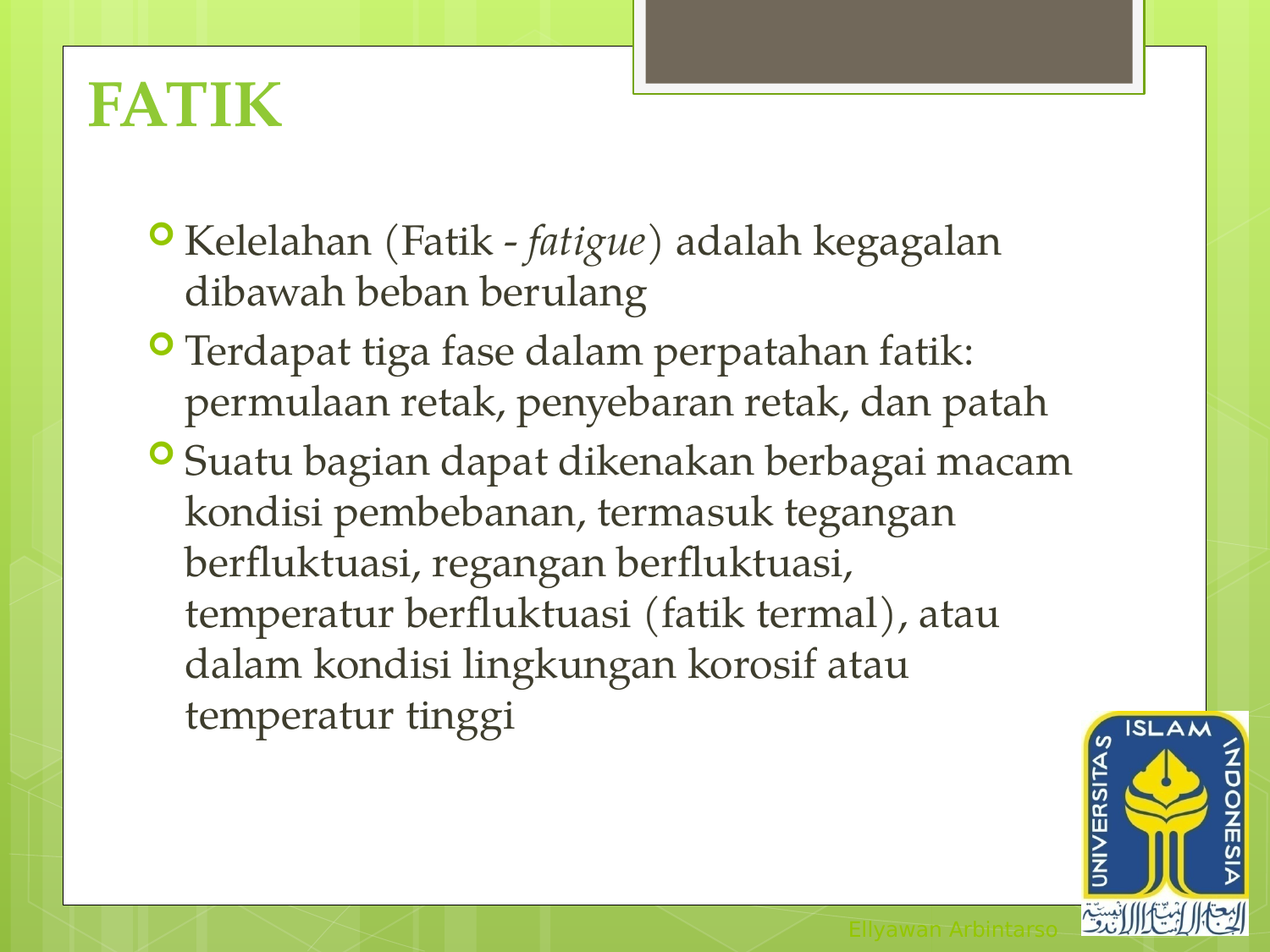

# fatik
Kelelahan (Fatik - fatigue) adalah kegagalan dibawah beban berulang
Terdapat tiga fase dalam perpatahan fatik: permulaan retak, penyebaran retak, dan patah
Suatu bagian dapat dikenakan berbagai macam kondisi pembebanan, termasuk tegangan berfluktuasi, regangan berfluktuasi, temperatur berfluktuasi (fatik termal), atau dalam kondisi lingkungan korosif atau temperatur tinggi
Ellyawan Arbintarso